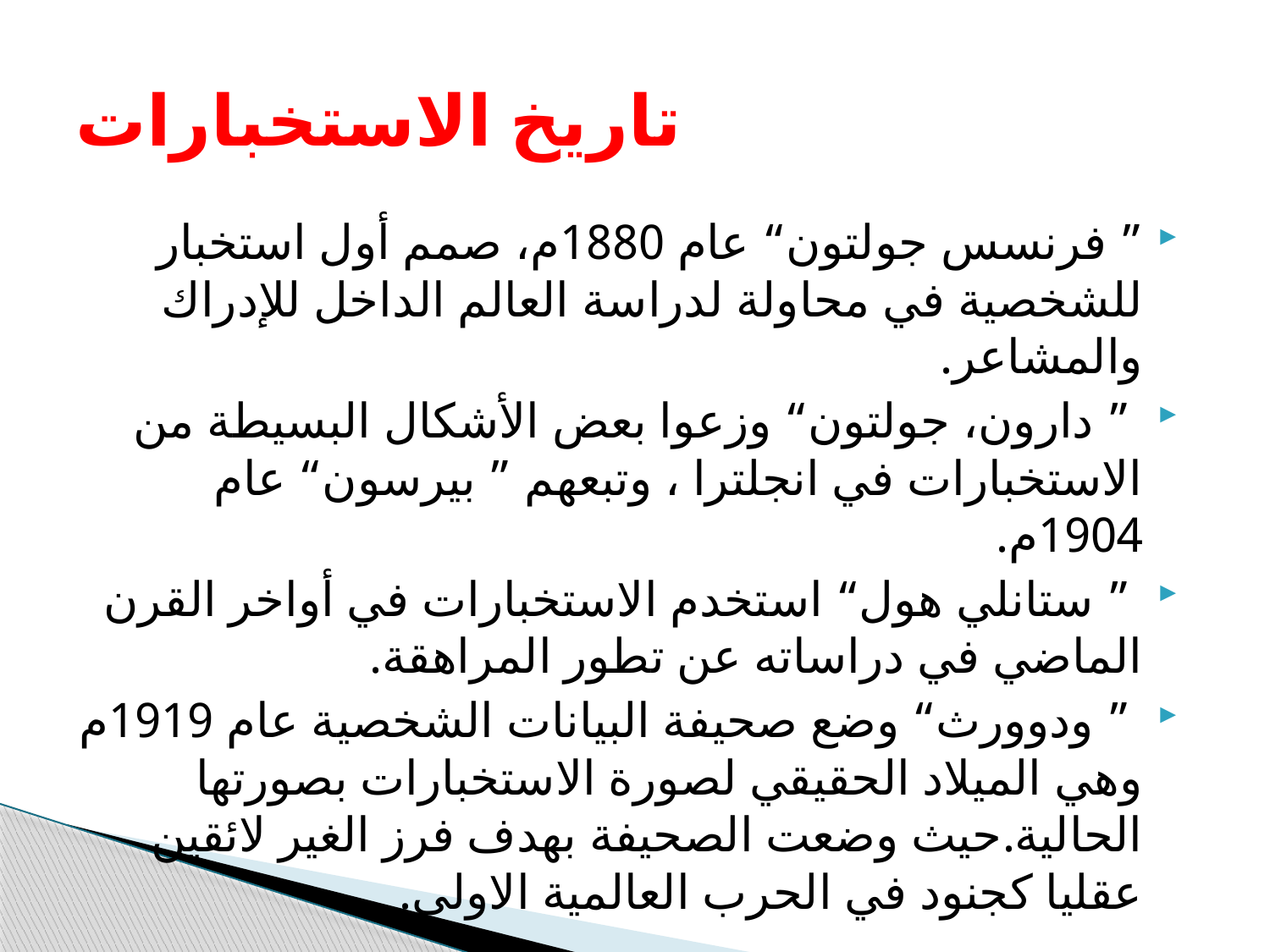

# تاريخ الاستخبارات
” فرنسس جولتون“ عام 1880م، صمم أول استخبار للشخصية في محاولة لدراسة العالم الداخل للإدراك والمشاعر.
 ” دارون، جولتون“ وزعوا بعض الأشكال البسيطة من الاستخبارات في انجلترا ، وتبعهم ” بيرسون“ عام 1904م.
 ” ستانلي هول“ استخدم الاستخبارات في أواخر القرن الماضي في دراساته عن تطور المراهقة.
 ” ودوورث“ وضع صحيفة البيانات الشخصية عام 1919م وهي الميلاد الحقيقي لصورة الاستخبارات بصورتها الحالية.حيث وضعت الصحيفة بهدف فرز الغير لائقين عقليا كجنود في الحرب العالمية الاولى.